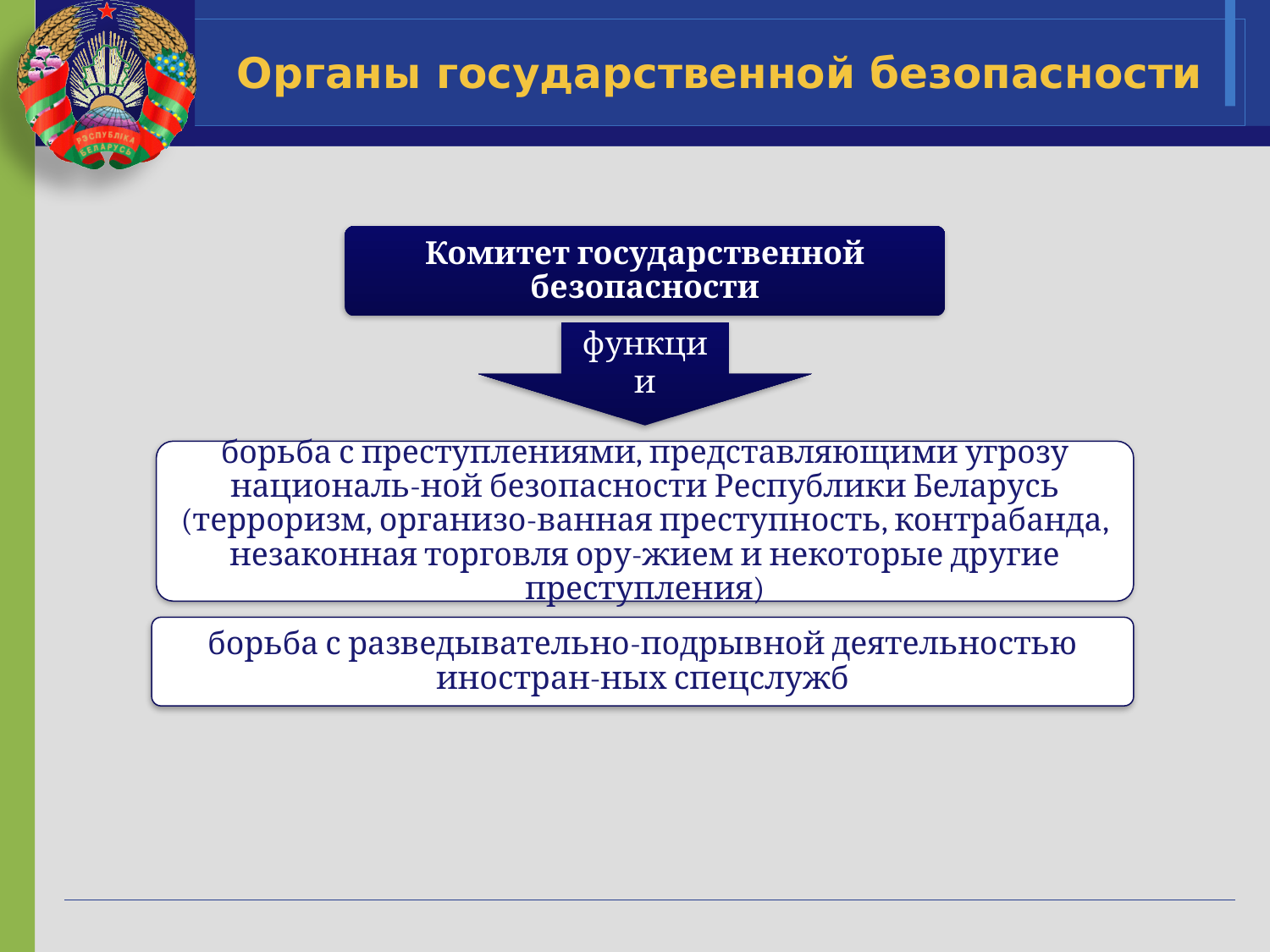

# Органы государственной безопасности

Комитет государственной безопасности
функции

борьба с преступлениями, представляющими угрозу националь-ной безопасности Республики Беларусь (терроризм, организо-ванная преступность, контрабанда, незаконная торговля ору-жием и некоторые другие преступления)

борьба с разведывательно-подрывной деятельностью иностран-ных спецслужб